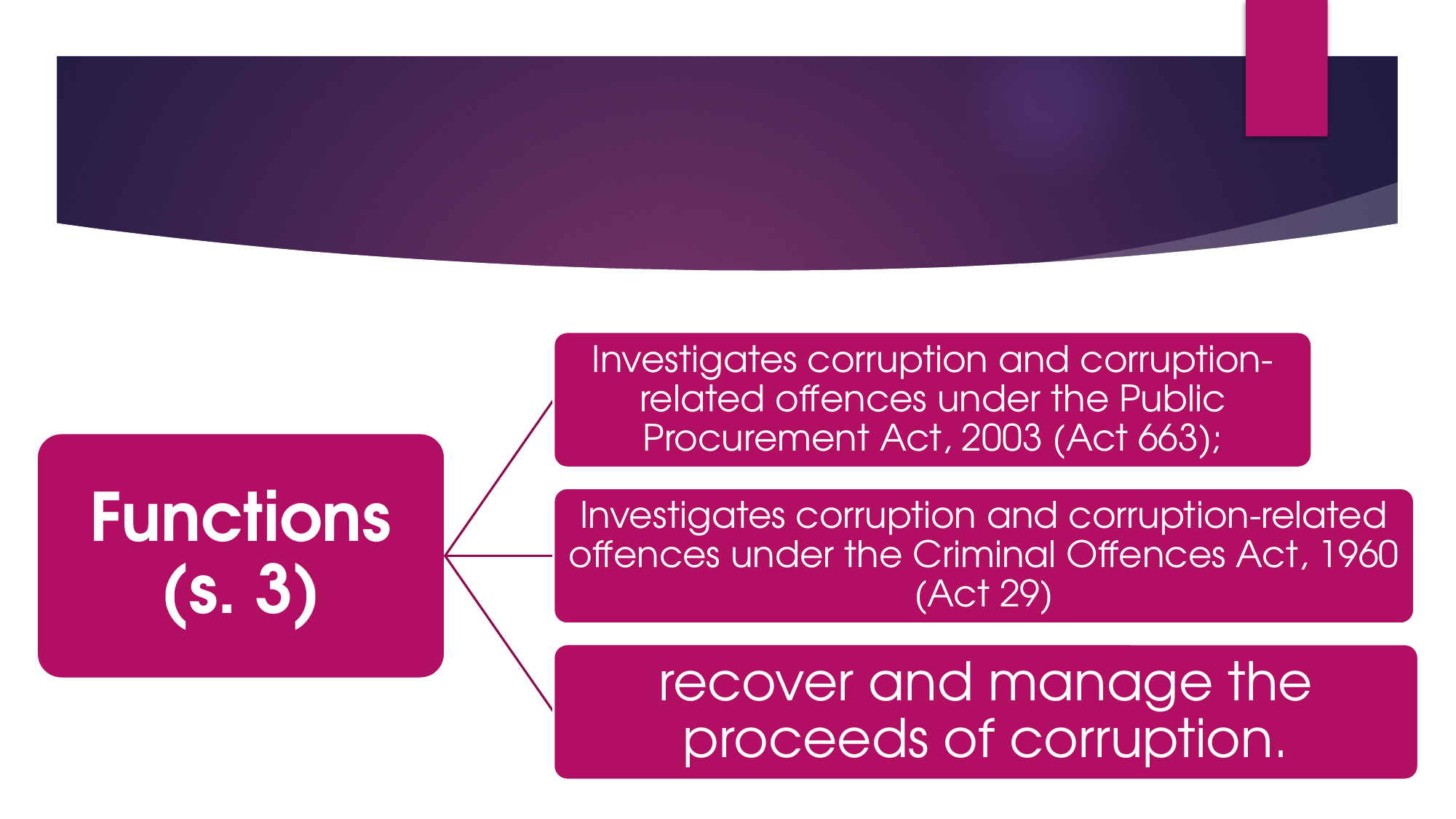

#

Investigates corruption and corruption-related offences under the Public Procurement Act, 2003 (Act 663);

Functions (s. 3)

Investigates corruption and corruption-related offences under the Criminal Offences Act, 1960 (Act 29)

recover and manage the proceeds of corruption.